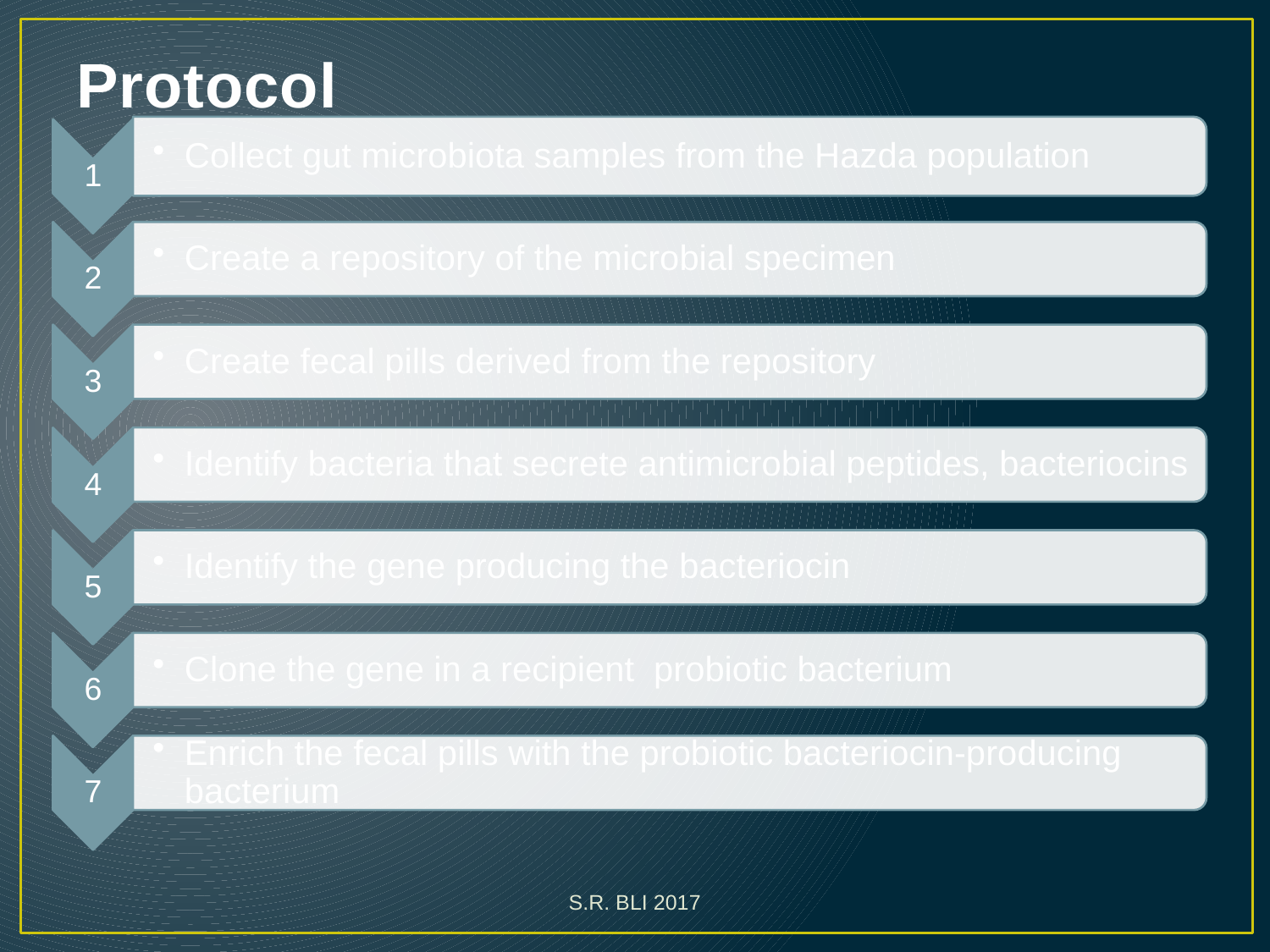

# Protocol
1
Collect gut microbiota samples from the Hazda population
2
Create a repository of the microbial specimen
3
Create fecal pills derived from the repository
4
Identify bacteria that secrete antimicrobial peptides, bacteriocins
5
Identify the gene producing the bacteriocin
6
Clone the gene in a recipient  probiotic bacterium
7
Enrich the fecal pills with the probiotic bacteriocin-producing bacterium
S.R. BLI 2017